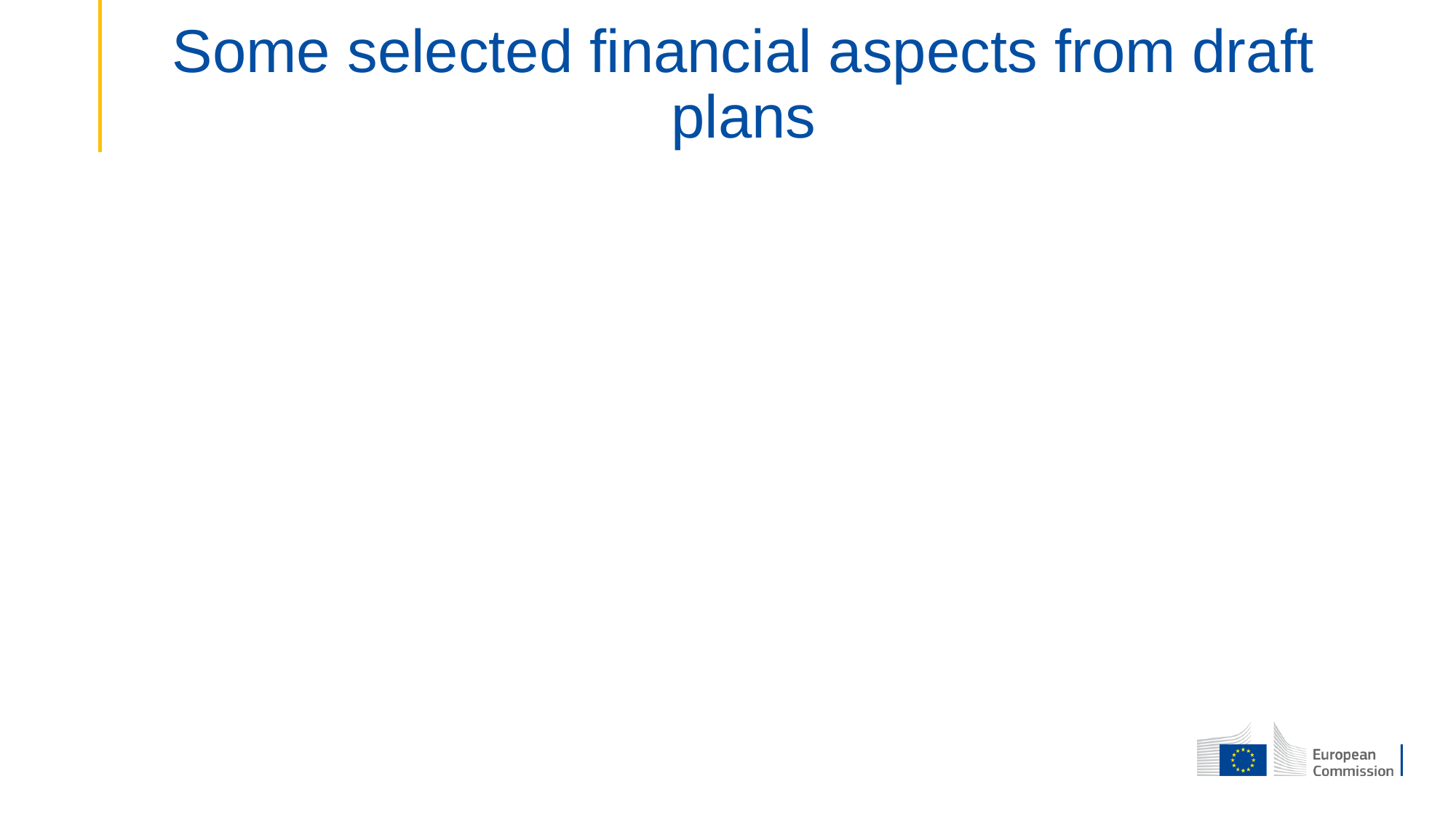

# Some selected financial aspects from draft plans